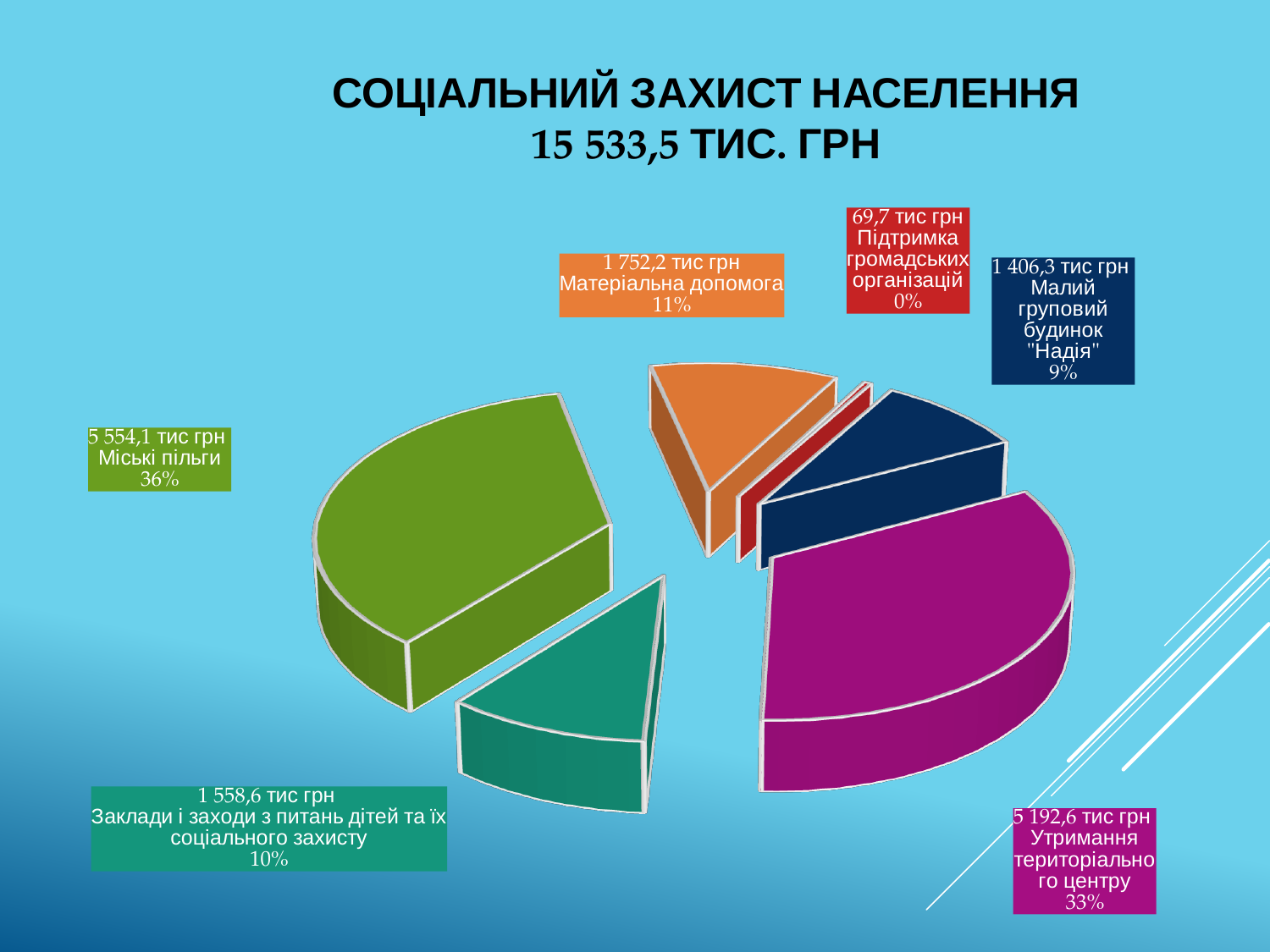

# Соціальний захист населення 15 533,5 тис. грн

[unsupported chart]